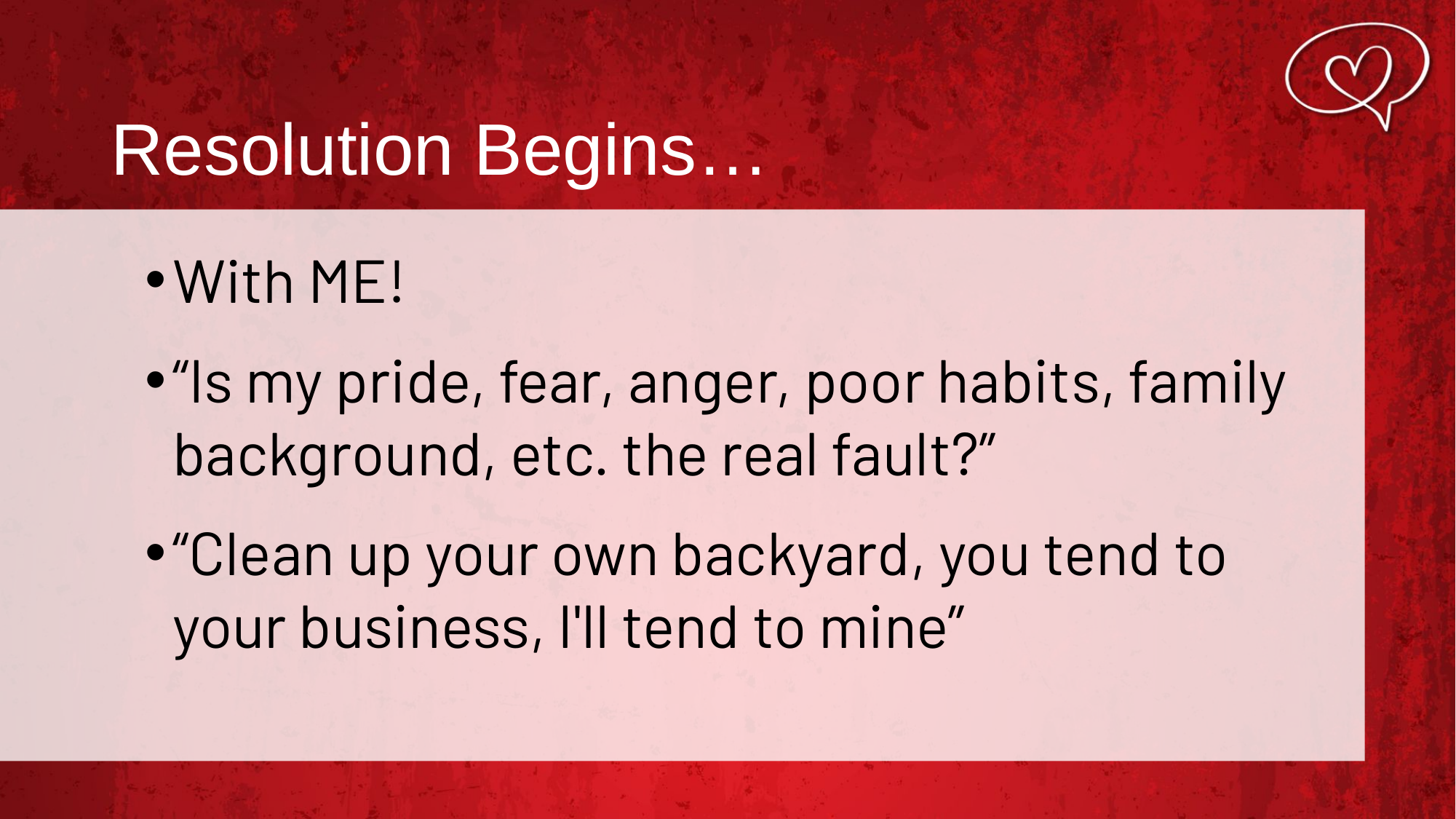

# Resolution Begins…
With ME!
“Is my pride, fear, anger, poor habits, family background, etc. the real fault?”
“Clean up your own backyard, you tend to your business, I'll tend to mine”